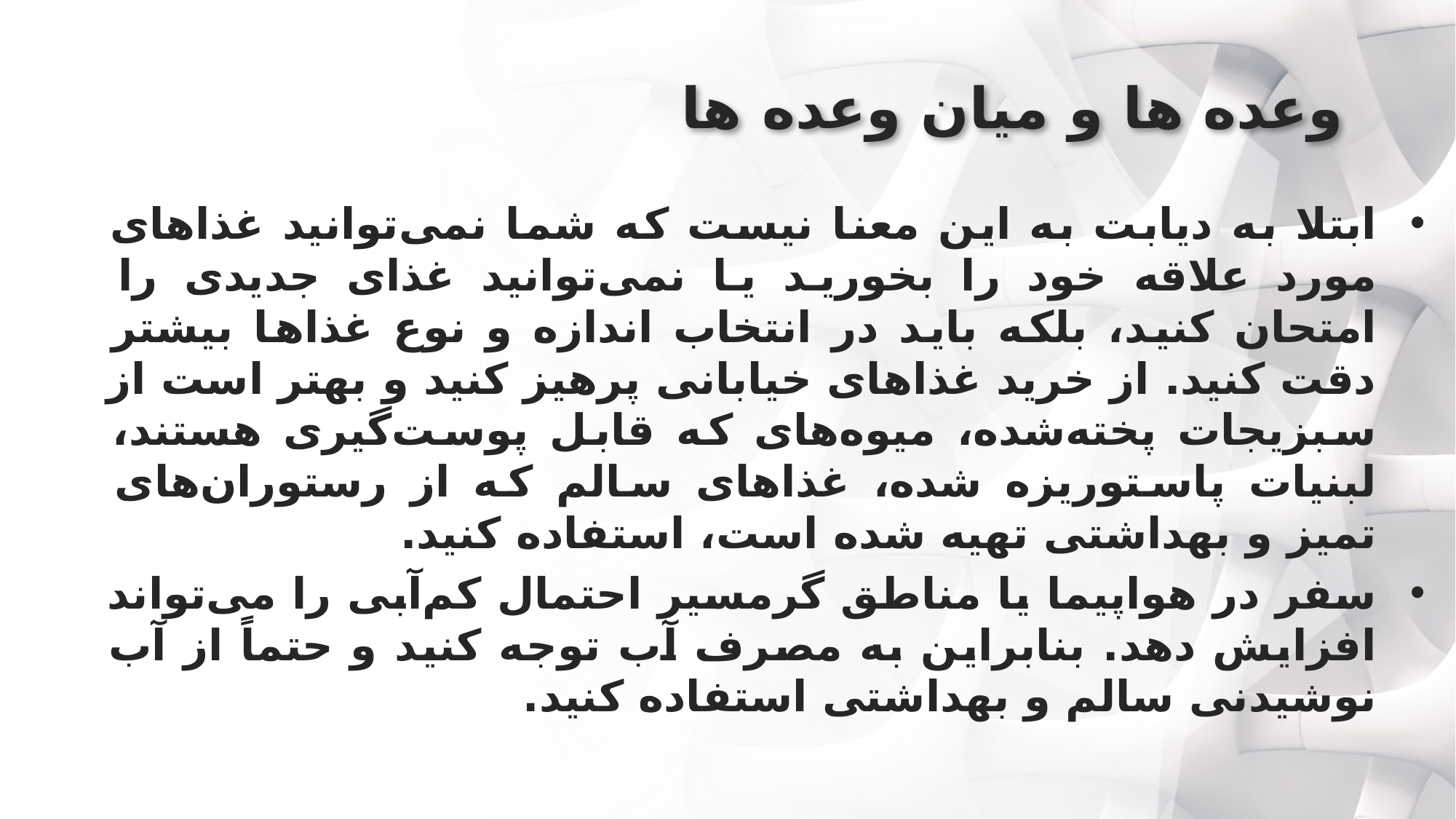

# وعده ها و میان وعده ها
ابتلا به دیابت به این معنا نیست که شما نمی‌توانید غذاهای مورد علاقه‌ خود را بخورید یا نمی‌توانید غذای جدیدی را امتحان کنید، بلکه باید در انتخاب اندازه و نوع غذاها بیشتر دقت کنید. از خرید غذاهای خیابانی پرهیز کنید و بهتر است از سبزیجات پخته‌شده، میوه‌های که قابل پوست‌گیری هستند، لبنیات پاستوریزه شده، غذاهای سالم که از رستوران‌های تمیز و بهداشتی تهیه‌ شده است، استفاده کنید.
سفر در هواپیما یا مناطق گرمسیر احتمال کم‌آبی را می‌تواند افزایش دهد. بنابراین به مصرف آب توجه کنید و حتماً از آب نوشیدنی سالم و بهداشتی استفاده کنید.